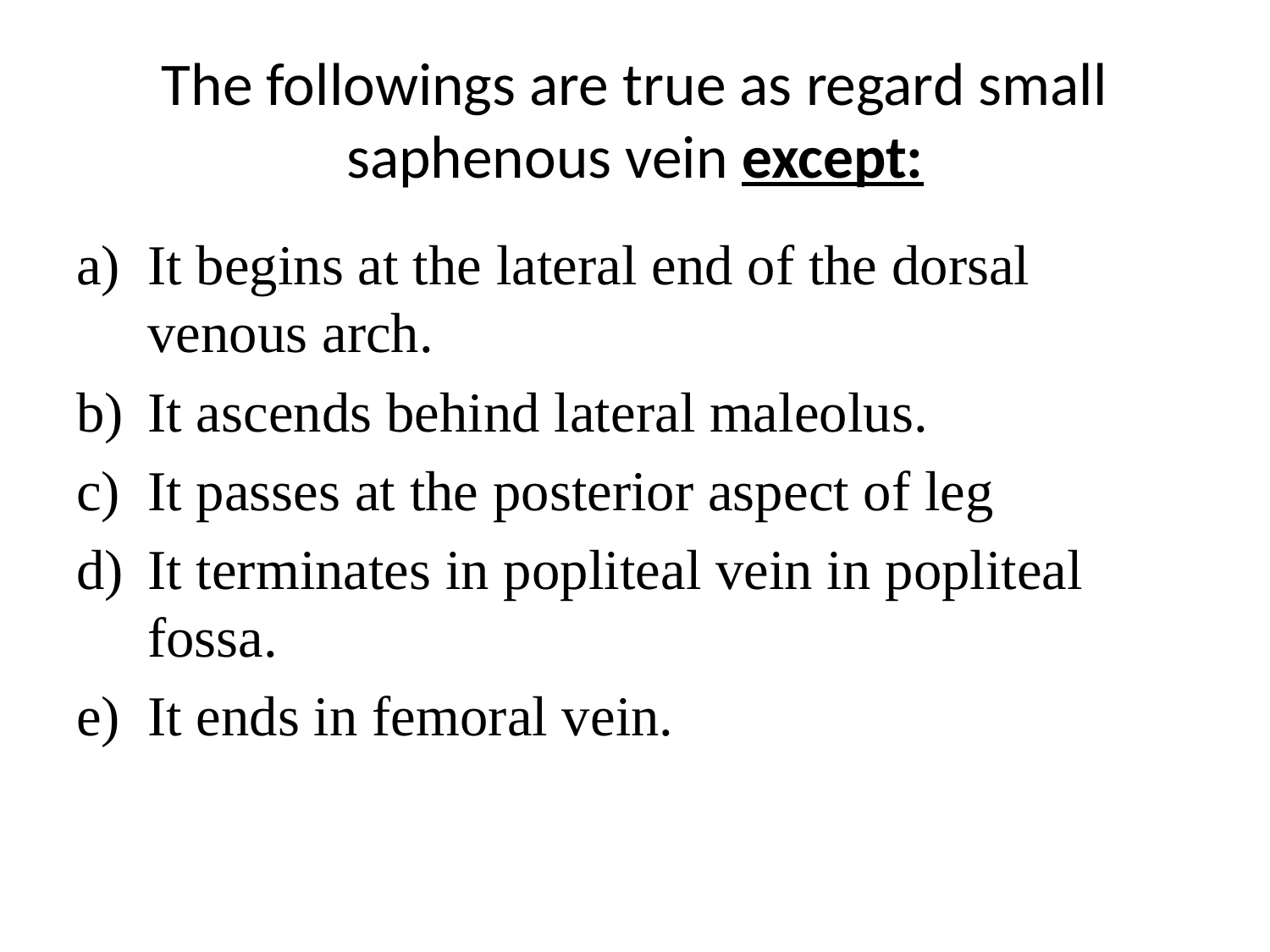

# The followings are true as regard small saphenous vein except:
It begins at the lateral end of the dorsal venous arch.
It ascends behind lateral maleolus.
It passes at the posterior aspect of leg
It terminates in popliteal vein in popliteal fossa.
It ends in femoral vein.